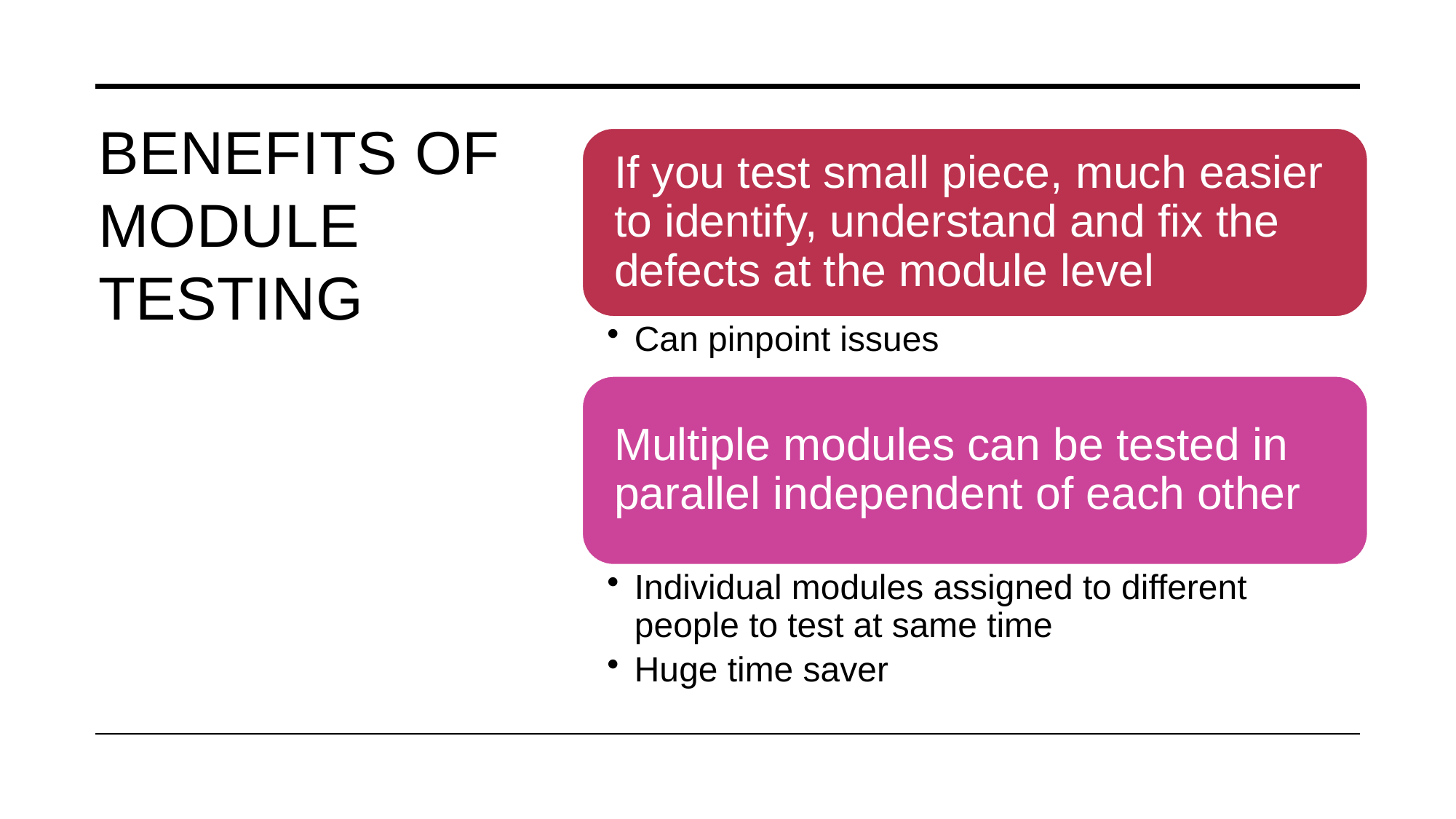

# Benefits of Module Testing
If you test small piece, much easier to identify, understand and fix the defects at the module level
Can pinpoint issues
Multiple modules can be tested in parallel independent of each other
Individual modules assigned to different people to test at same time
Huge time saver